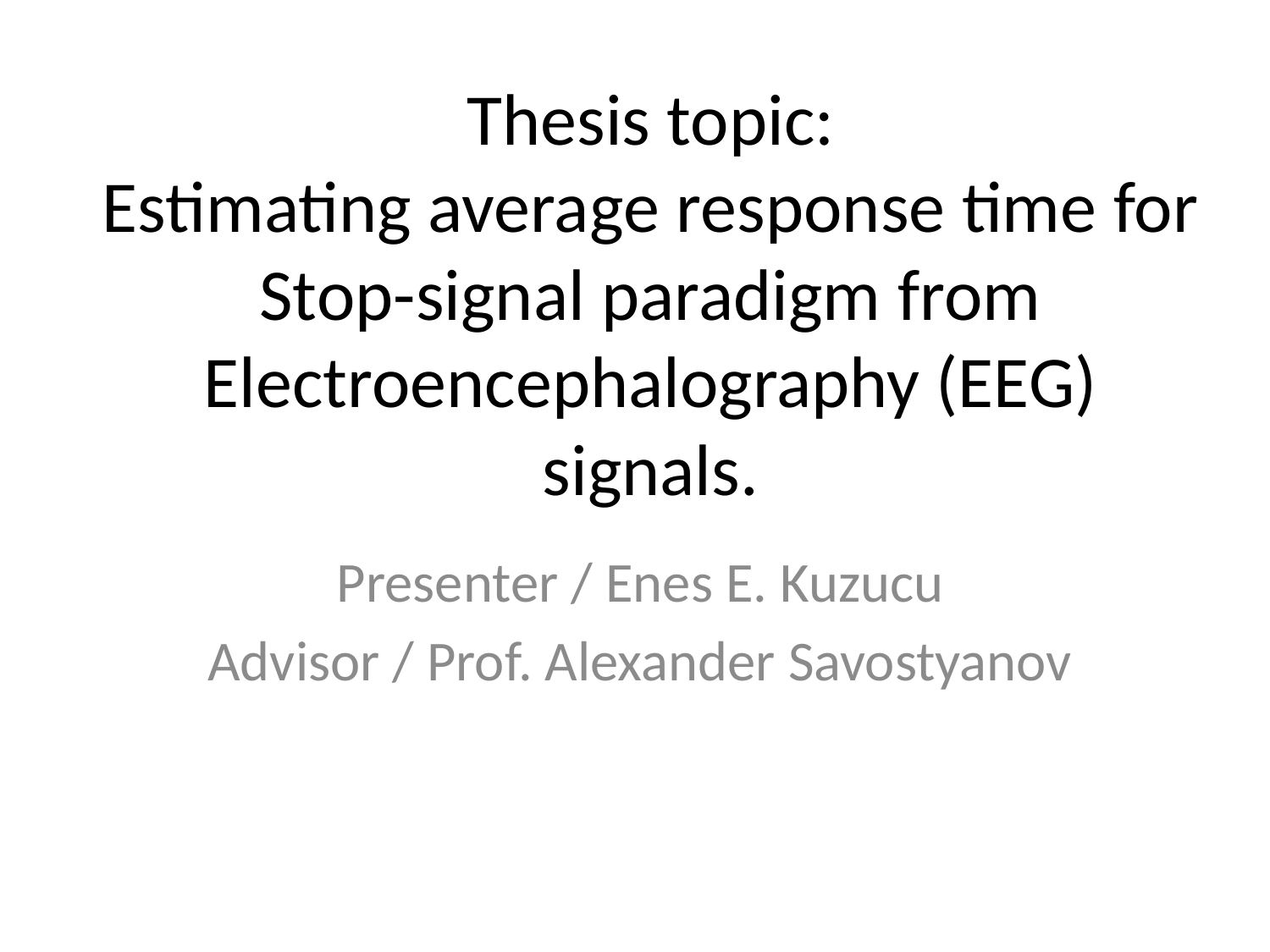

# Thesis topic: Estimating average response time for Stop-signal paradigm from Electroencephalography (EEG) signals.
Presenter / Enes E. Kuzucu
Advisor / Prof. Alexander Savostyanov